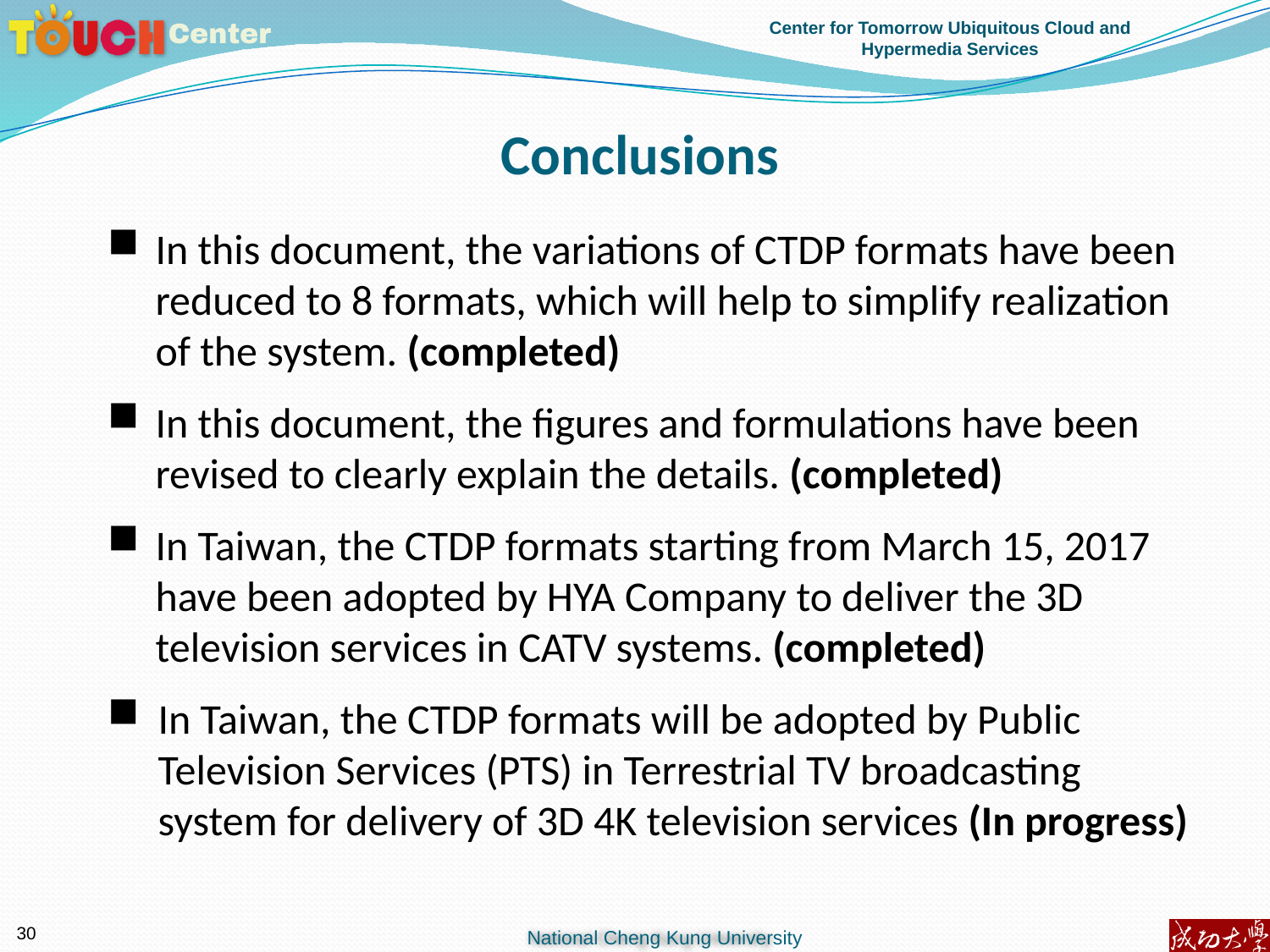

# Conclusions
In this document, the variations of CTDP formats have been reduced to 8 formats, which will help to simplify realization of the system. (completed)
In this document, the figures and formulations have been revised to clearly explain the details. (completed)
In Taiwan, the CTDP formats starting from March 15, 2017 have been adopted by HYA Company to deliver the 3D television services in CATV systems. (completed)
In Taiwan, the CTDP formats will be adopted by Public Television Services (PTS) in Terrestrial TV broadcasting system for delivery of 3D 4K television services (In progress)